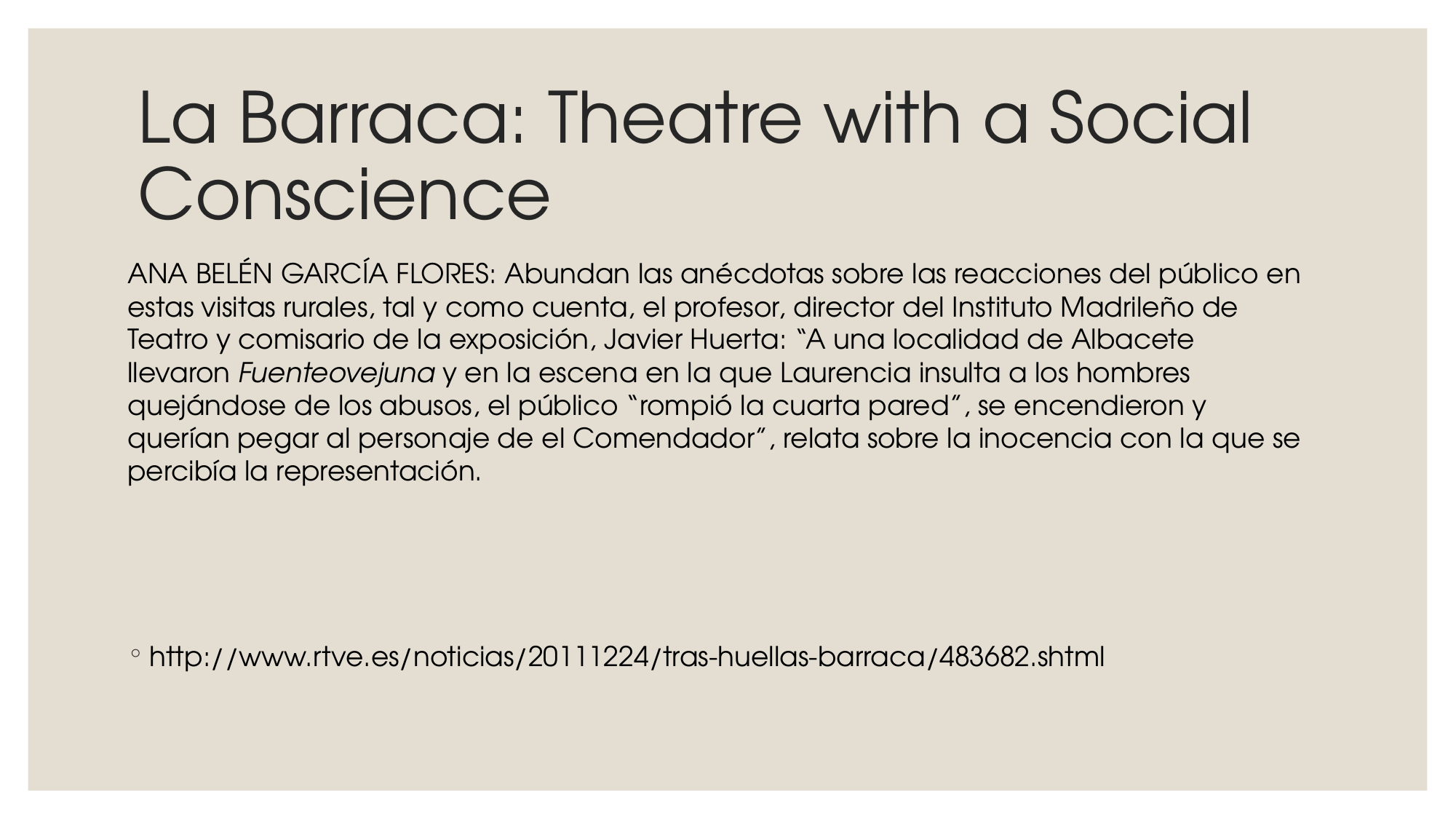

# La Barraca: Theatre with a Social Conscience
ANA BELÉN GARCÍA FLORES: Abundan las anécdotas sobre las reacciones del público en estas visitas rurales, tal y como cuenta, el profesor, director del Instituto Madrileño de Teatro y comisario de la exposición, Javier Huerta: “A una localidad de Albacete llevaron Fuenteovejuna y en la escena en la que Laurencia insulta a los hombres quejándose de los abusos, el público “rompió la cuarta pared”, se encendieron y querían pegar al personaje de el Comendador”, relata sobre la inocencia con la que se percibía la representación.

http://www.rtve.es/noticias/20111224/tras-huellas-barraca/483682.shtml